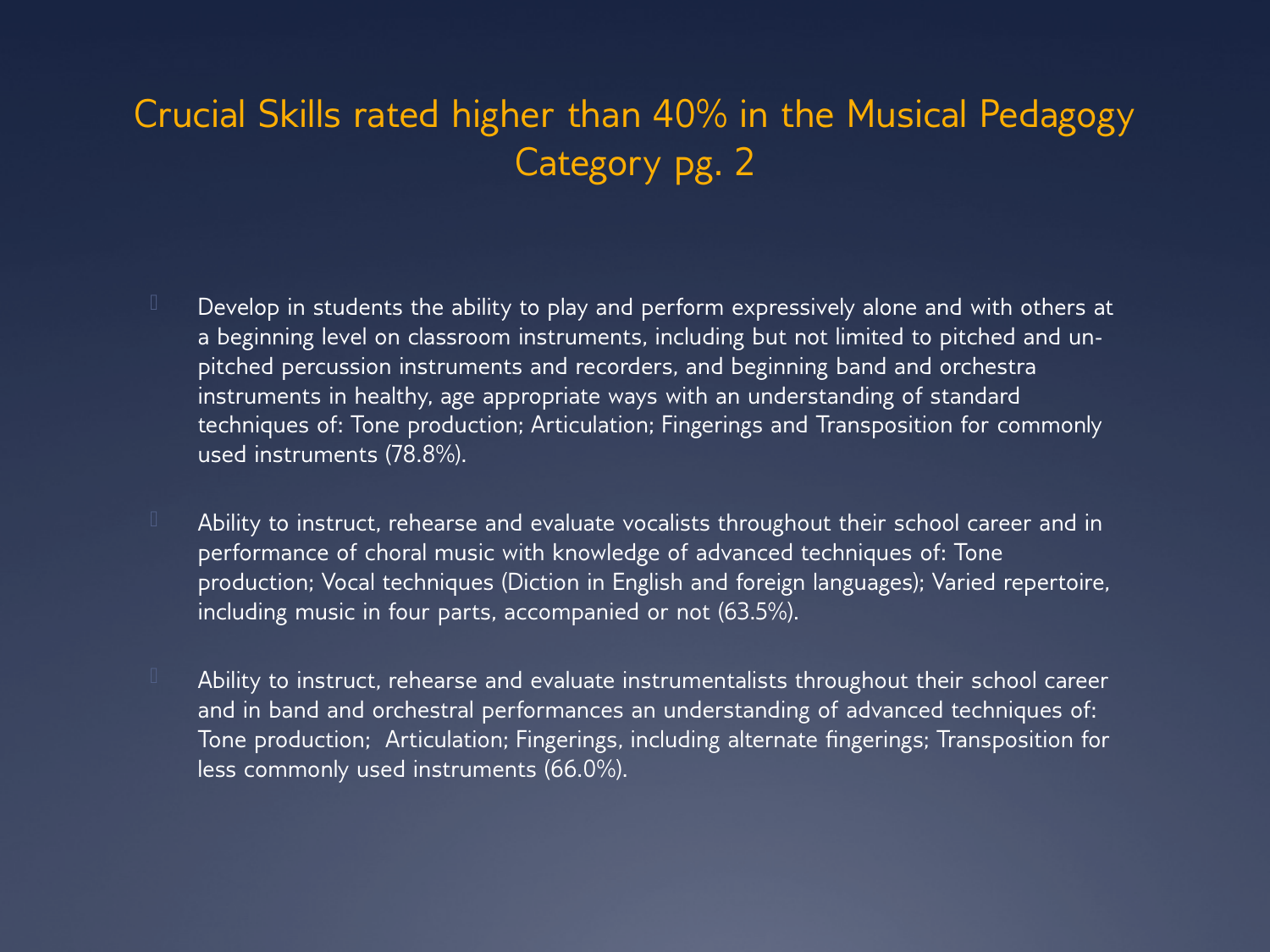

# Crucial Skills rated higher than 40% in the Musical Pedagogy Category pg. 2
Develop in students the ability to play and perform expressively alone and with others at a beginning level on classroom instruments, including but not limited to pitched and un-pitched percussion instruments and recorders, and beginning band and orchestra instruments in healthy, age appropriate ways with an understanding of standard techniques of: Tone production; Articulation; Fingerings and Transposition for commonly used instruments (78.8%).
Ability to instruct, rehearse and evaluate vocalists throughout their school career and in performance of choral music with knowledge of advanced techniques of: Tone production; Vocal techniques (Diction in English and foreign languages); Varied repertoire, including music in four parts, accompanied or not (63.5%).
Ability to instruct, rehearse and evaluate instrumentalists throughout their school career and in band and orchestral performances an understanding of advanced techniques of: Tone production;  Articulation; Fingerings, including alternate fingerings; Transposition for less commonly used instruments (66.0%).